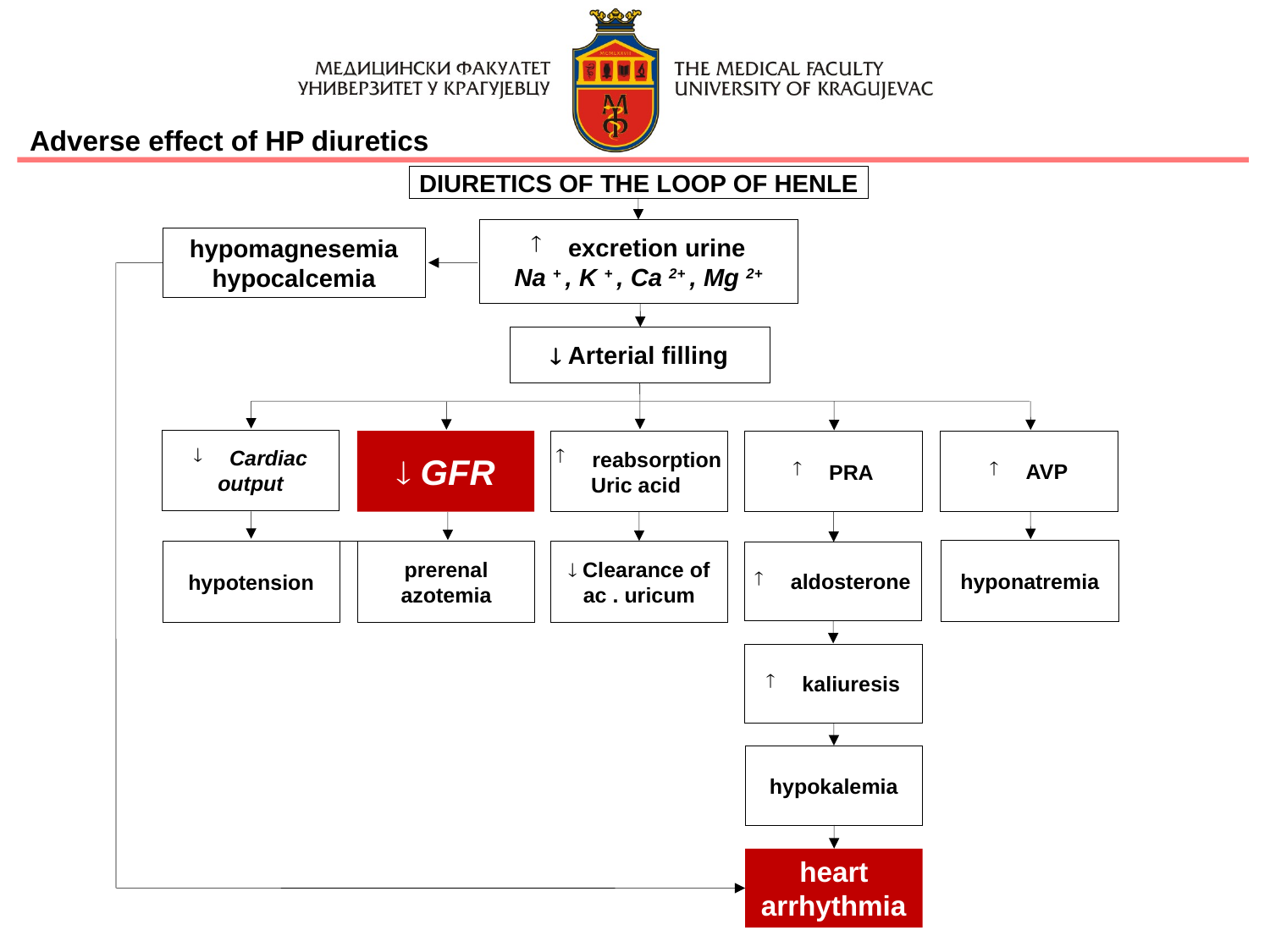

Adverse effect of HP diuretics

DIURETICS OF THE LOOP OF HENLE

 excretion urine
Na + , K + , Ca 2+ , Mg 2+
hypomagnesemia
hypocalcemia

↓ Arterial filling

 Cardiac
output
↓ GFR
 reabsorption
Uric acid
 PRA
 AVP

hyponatremia
hypotension
prerenal
azotemia
↓ Clearance of
ac . uricum
 aldosterone

 kaliuresis
hypokalemia

heart
arrhythmia